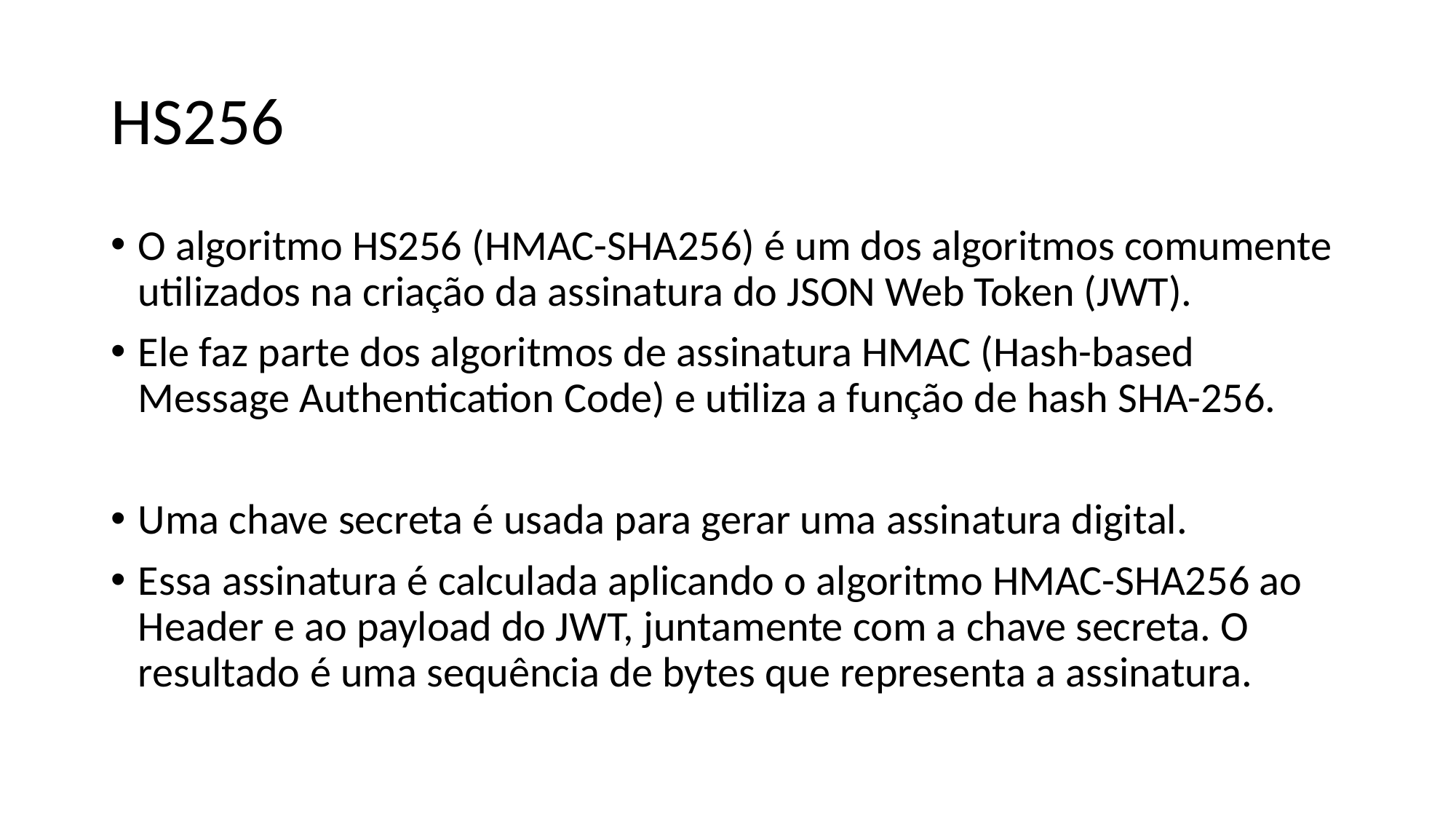

# HS256
O algoritmo HS256 (HMAC-SHA256) é um dos algoritmos comumente utilizados na criação da assinatura do JSON Web Token (JWT).
Ele faz parte dos algoritmos de assinatura HMAC (Hash-based Message Authentication Code) e utiliza a função de hash SHA-256.

Uma chave secreta é usada para gerar uma assinatura digital.
Essa assinatura é calculada aplicando o algoritmo HMAC-SHA256 ao Header e ao payload do JWT, juntamente com a chave secreta. O resultado é uma sequência de bytes que representa a assinatura.